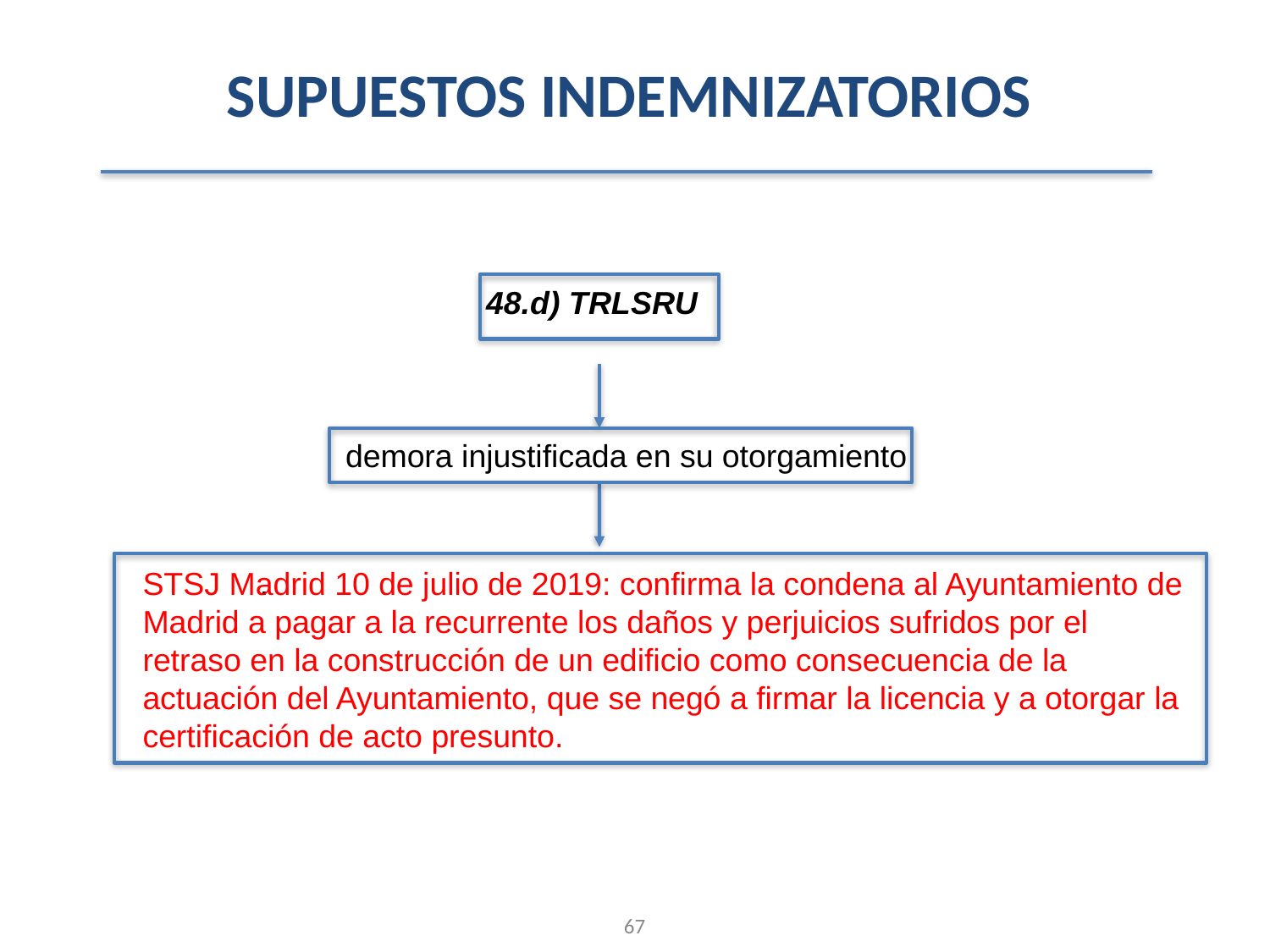

SUPUESTOS INDEMNIZATORIOS

48.d) TRLSRU

demora injustificada en su otorgamiento

STSJ Madrid 10 de julio de 2019: confirma la condena al Ayuntamiento de Madrid a pagar a la recurrente los daños y perjuicios sufridos por el retraso en la construcción de un edificio como consecuencia de la actuación del Ayuntamiento, que se negó a firmar la licencia y a otorgar la certificación de acto presunto.
.
67